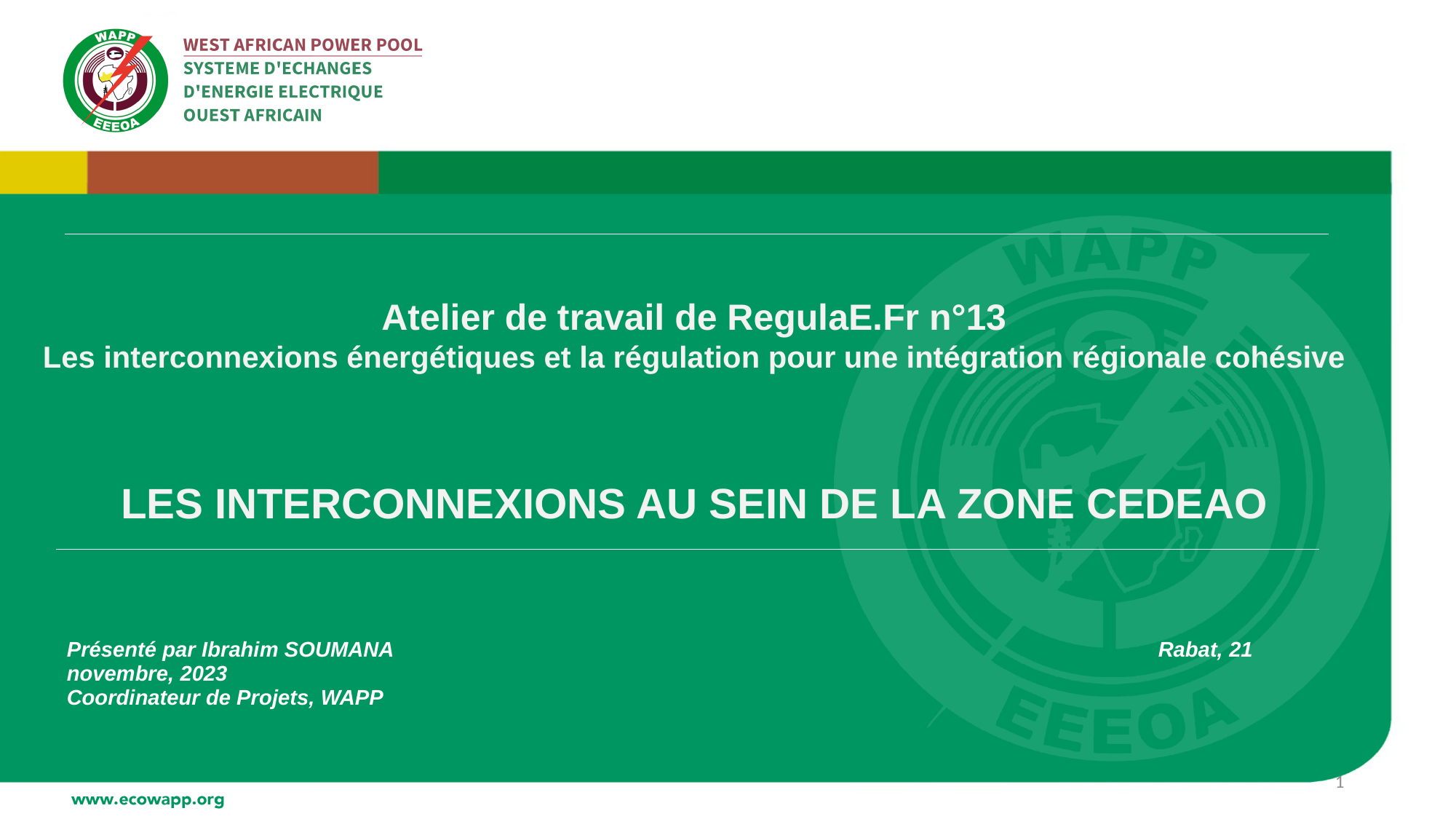

Atelier de travail de RegulaE.Fr n°13
Les interconnexions énergétiques et la régulation pour une intégration régionale cohésive

LES INTERCONNEXIONS AU SEIN DE LA ZONE CEDEAO

Présenté par Ibrahim SOUMANA		 					Rabat, 21 novembre, 2023
Coordinateur de Projets, WAPP

1